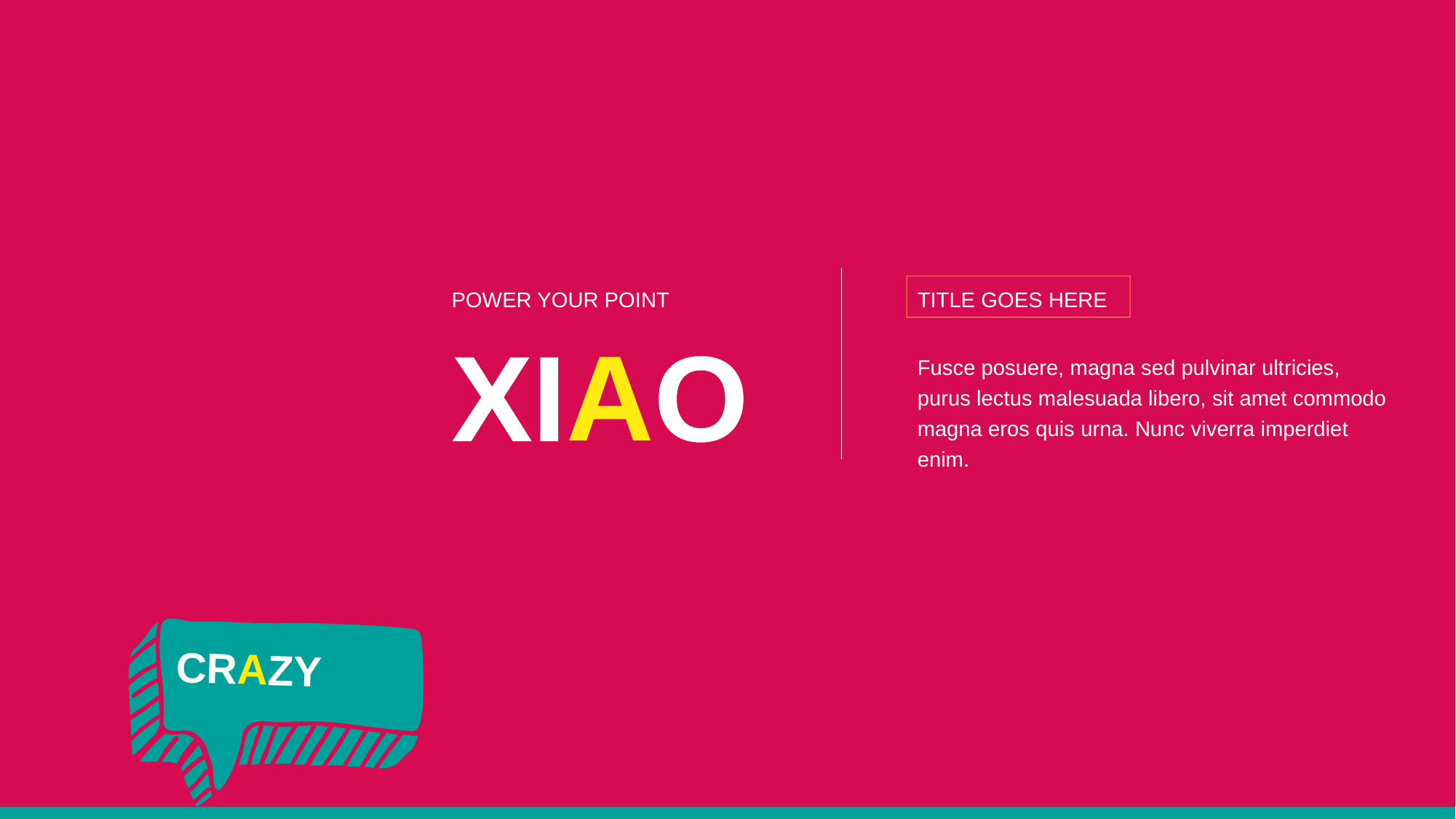

POWER YOUR POINT
TITLE GOES HERE
XIAO
Fusce posuere, magna sed pulvinar ultricies, purus lectus malesuada libero, sit amet commodo magna eros quis urna. Nunc viverra imperdiet enim.

CRAZY